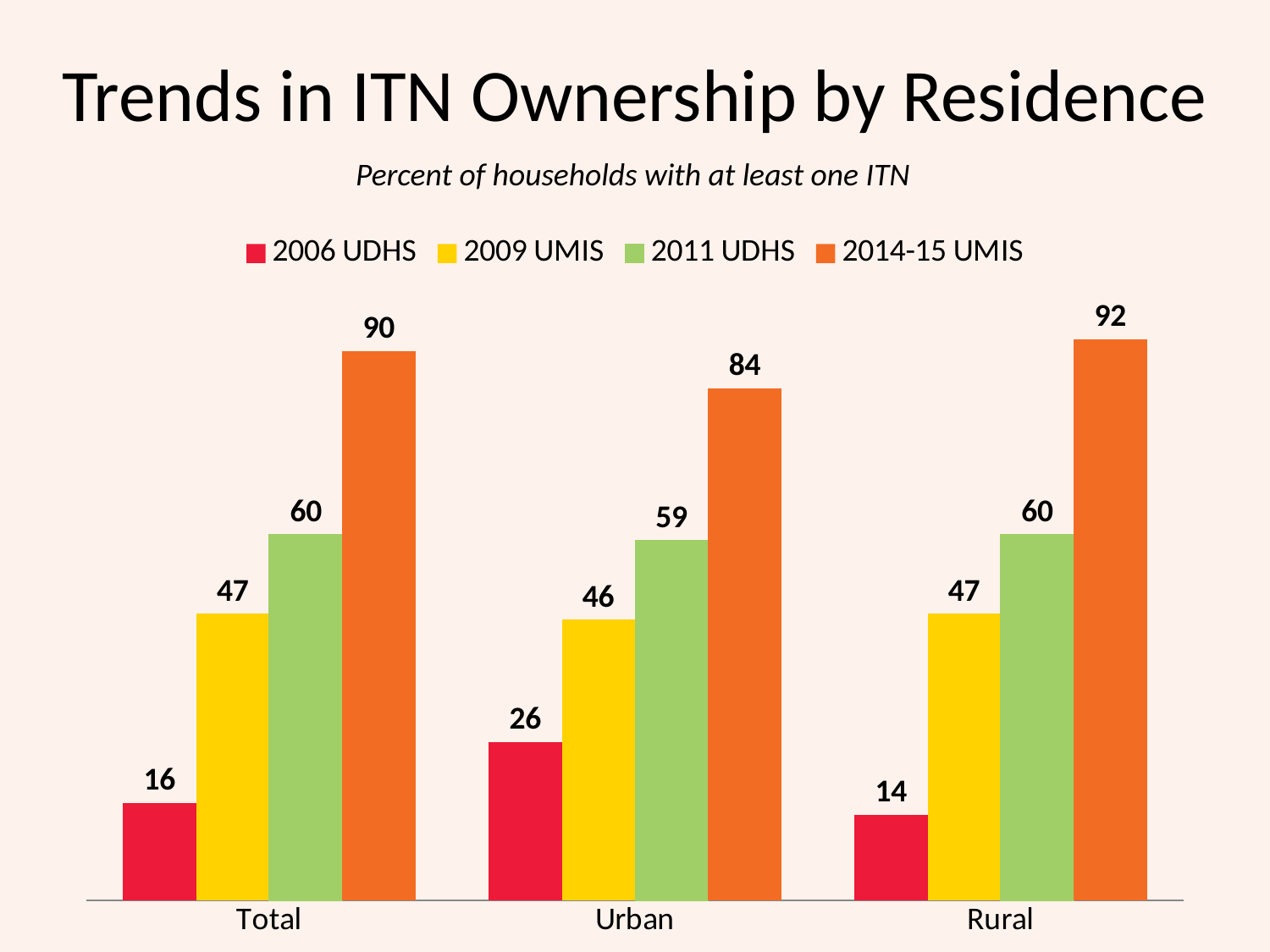

Trends in ITN Ownership by Residence
Percent of households with at least one ITN

### Chart

| Category | 2006 UDHS | 2009 UMIS | 2011 UDHS | 2014-15 UMIS |
|---|---|---|---|---|
| Total | 16.0 | 47.0 | 60.0 | 90.0 |
| Urban | 26.0 | 46.0 | 59.0 | 84.0 |
| Rural | 14.0 | 47.0 | 60.0 | 92.0 |